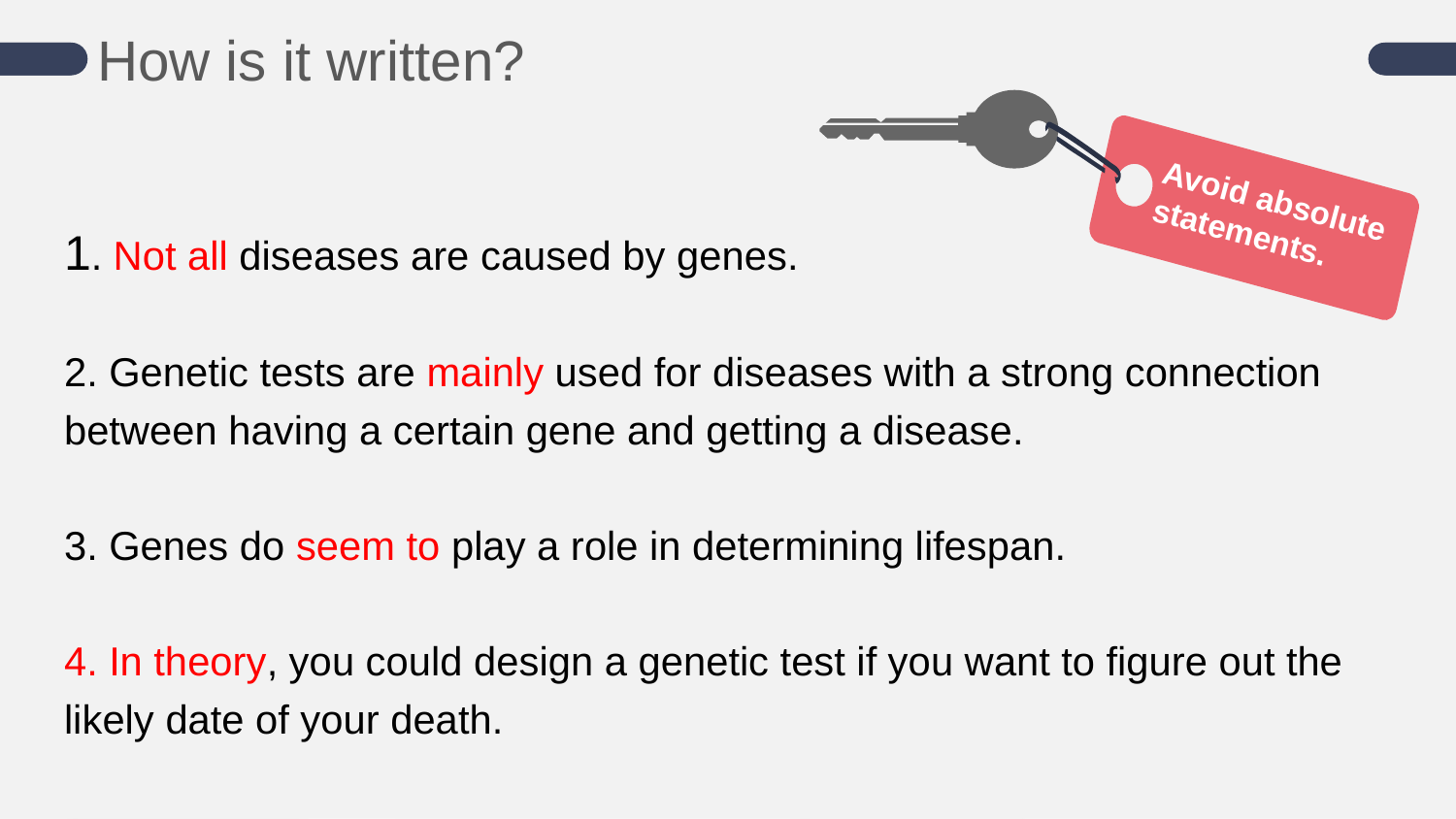

How is it written?

Avoid absolute statements.
1. Not all diseases are caused by genes.

2. Genetic tests are mainly used for diseases with a strong connection between having a certain gene and getting a disease.

3. Genes do seem to play a role in determining lifespan.

4. In theory, you could design a genetic test if you want to figure out the likely date of your death.